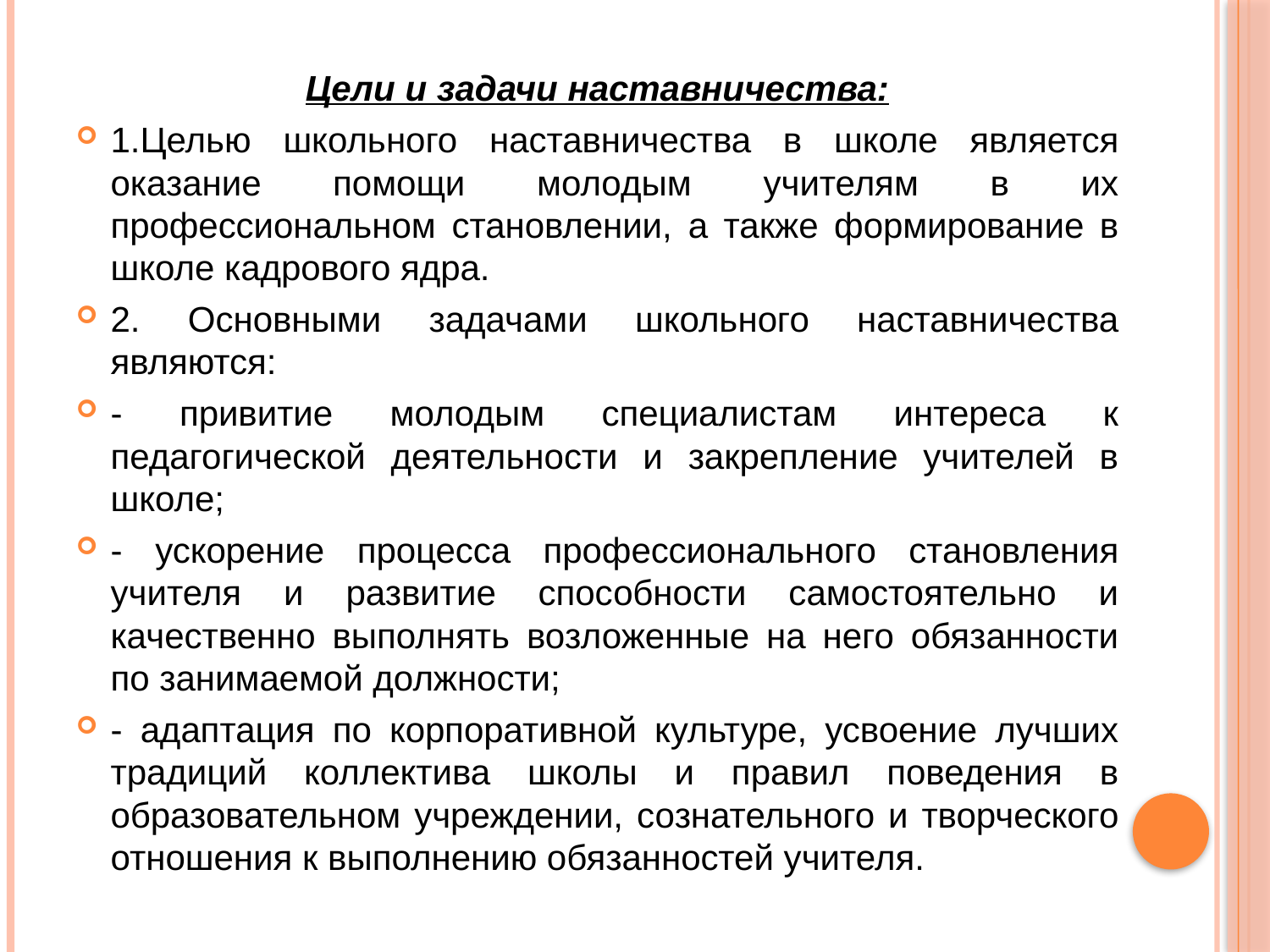

Цели и задачи наставничества:
1.Целью школьного наставничества в школе является оказание помощи молодым учителям в их профессиональном становлении, а также формирование в школе кадрового ядра.
2. Основными задачами школьного наставничества являются:
- привитие молодым специалистам интереса к педагогической деятельности и закрепление учителей в школе;
- ускорение процесса профессионального становления учителя и развитие способности самостоятельно и качественно выполнять возложенные на него обязанности по занимаемой должности;
- адаптация по корпоративной культуре, усвоение лучших традиций коллектива школы и правил поведения в образовательном учреждении, сознательного и творческого отношения к выполнению обязанностей учителя.